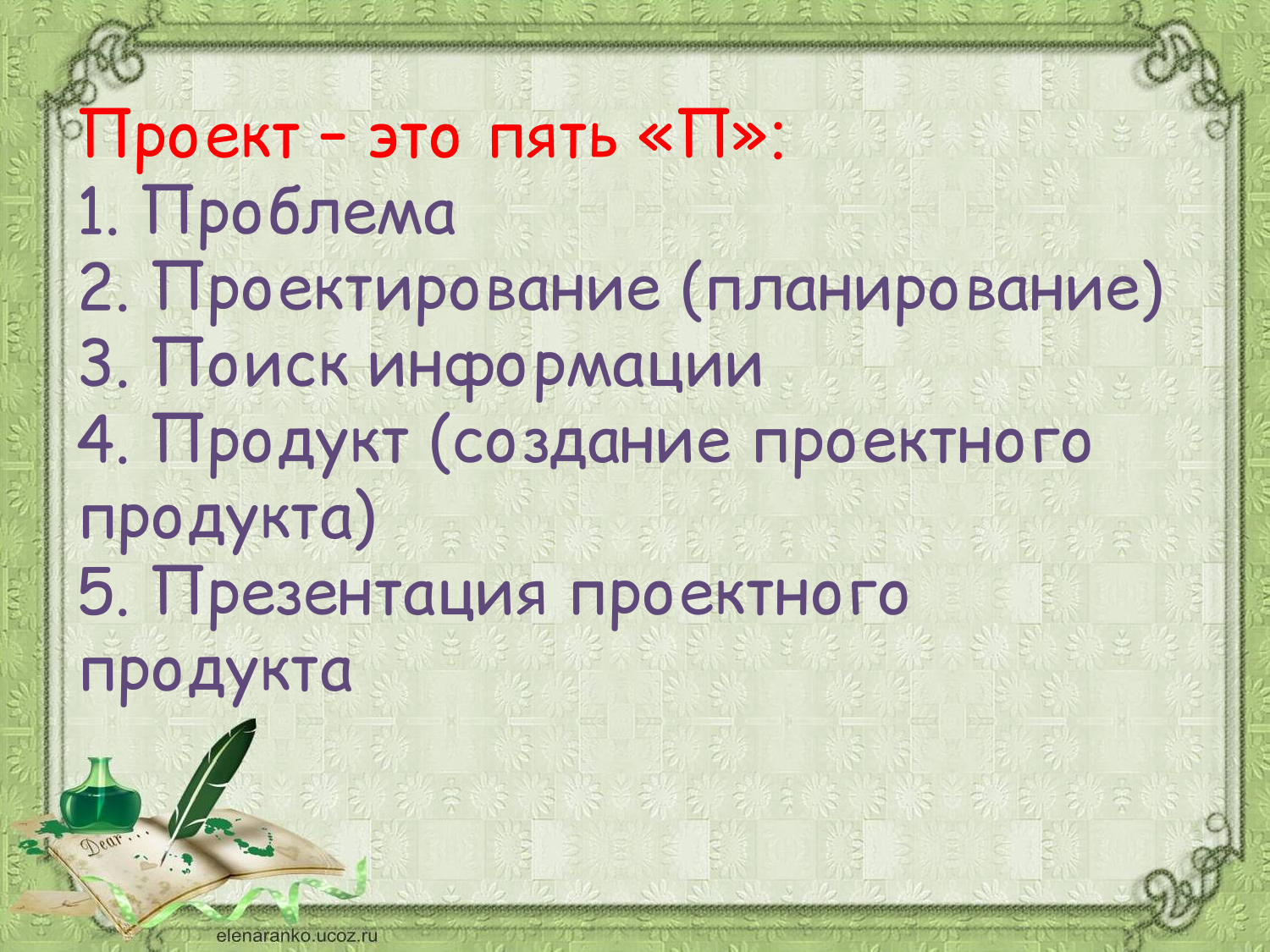

# Проект – это пять «П»: 1. Проблема 2. Проектирование (планирование) 3. Поиск информации 4. Продукт (создание проектного продукта) 5. Презентация проектного продукта